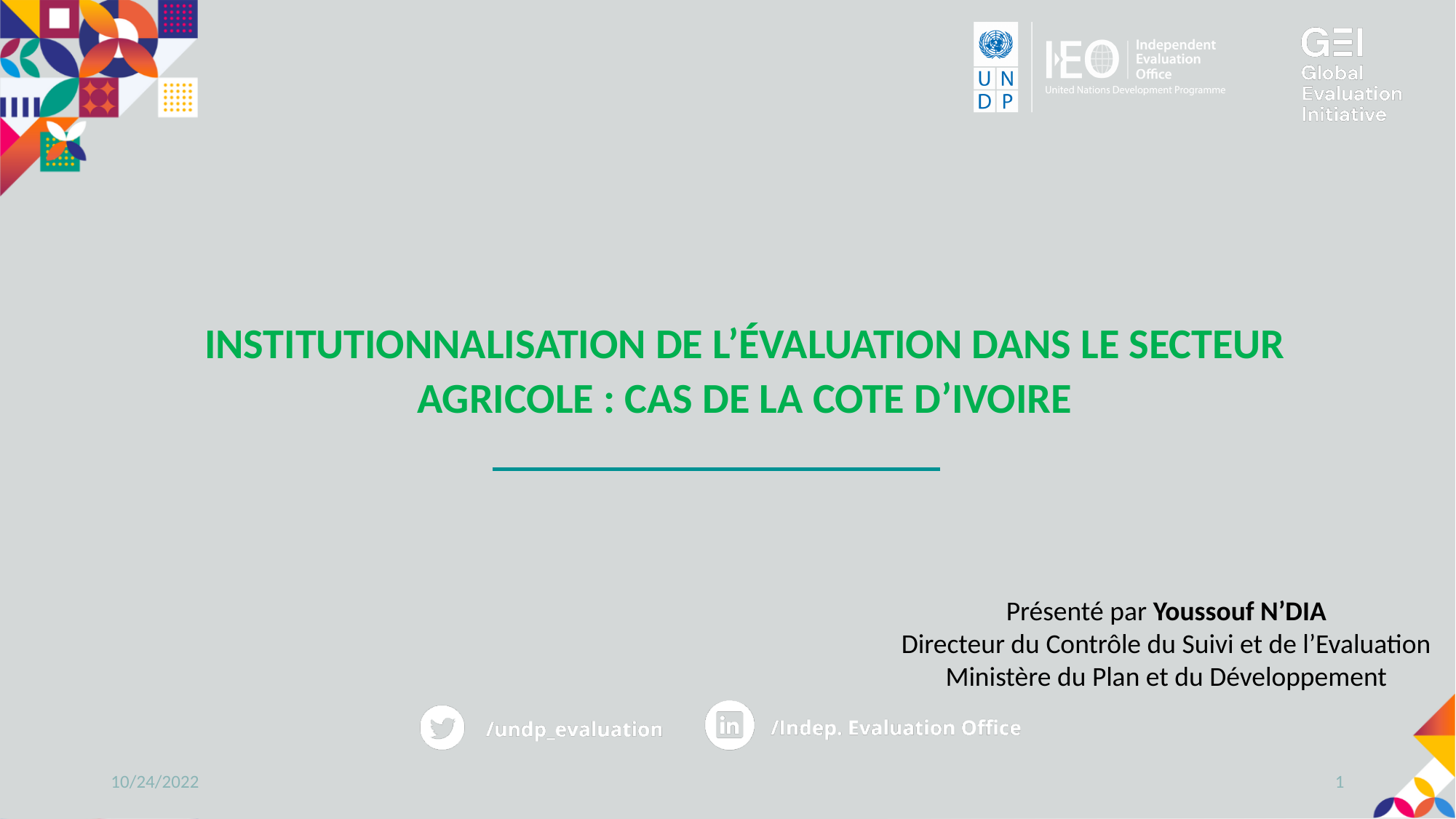

INSTITUTIONNALISATION DE L’ÉVALUATION DANS LE SECTEUR AGRICOLE : CAS DE LA COTE D’IVOIRE

Présenté par Youssouf N’DIA
Directeur du Contrôle du Suivi et de l’Evaluation
Ministère du Plan et du Développement
10/24/2022
1